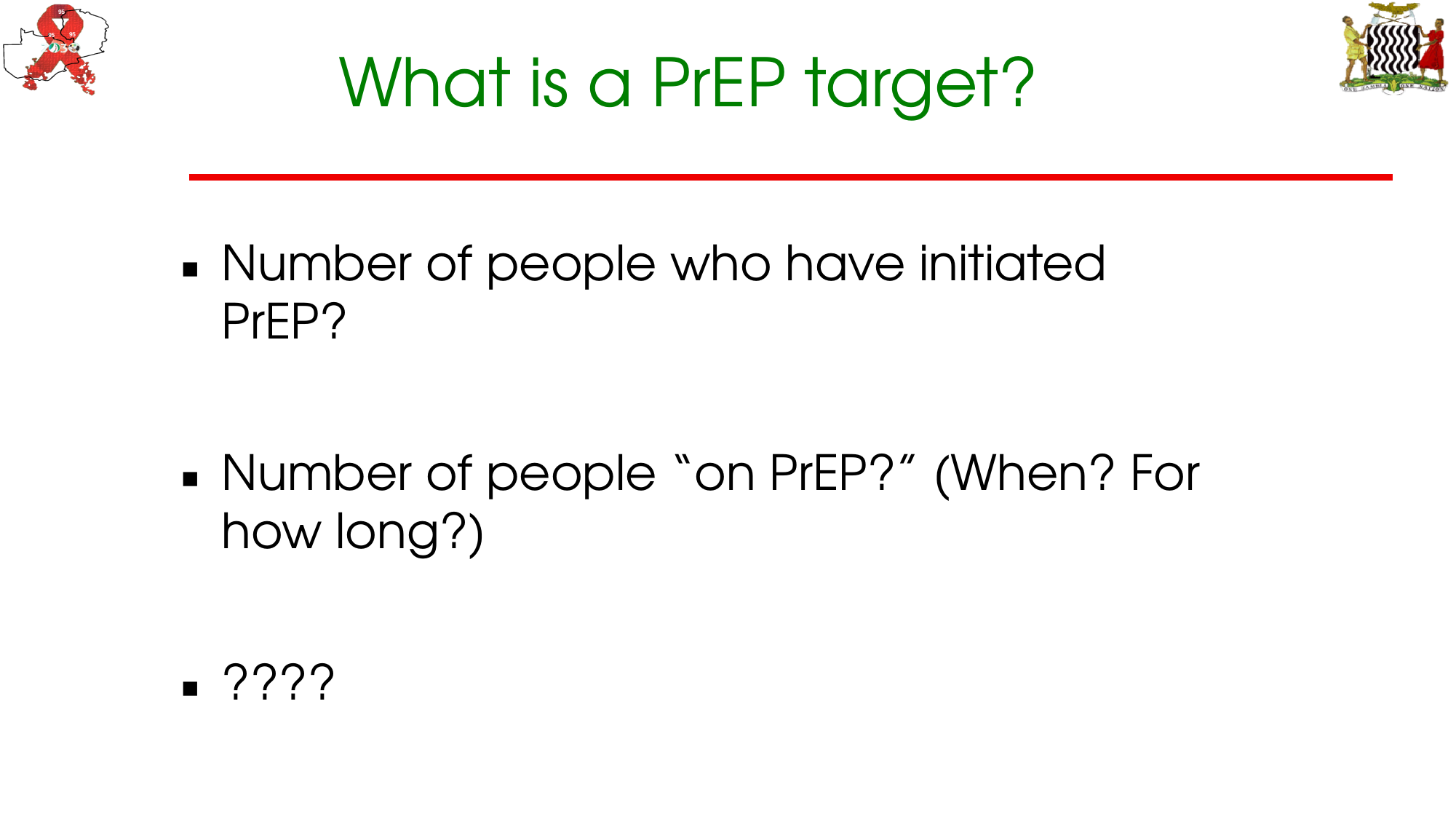

# What is a PrEP target?
Number of people who have initiated PrEP?

Number of people “on PrEP?” (When? For how long?)

????